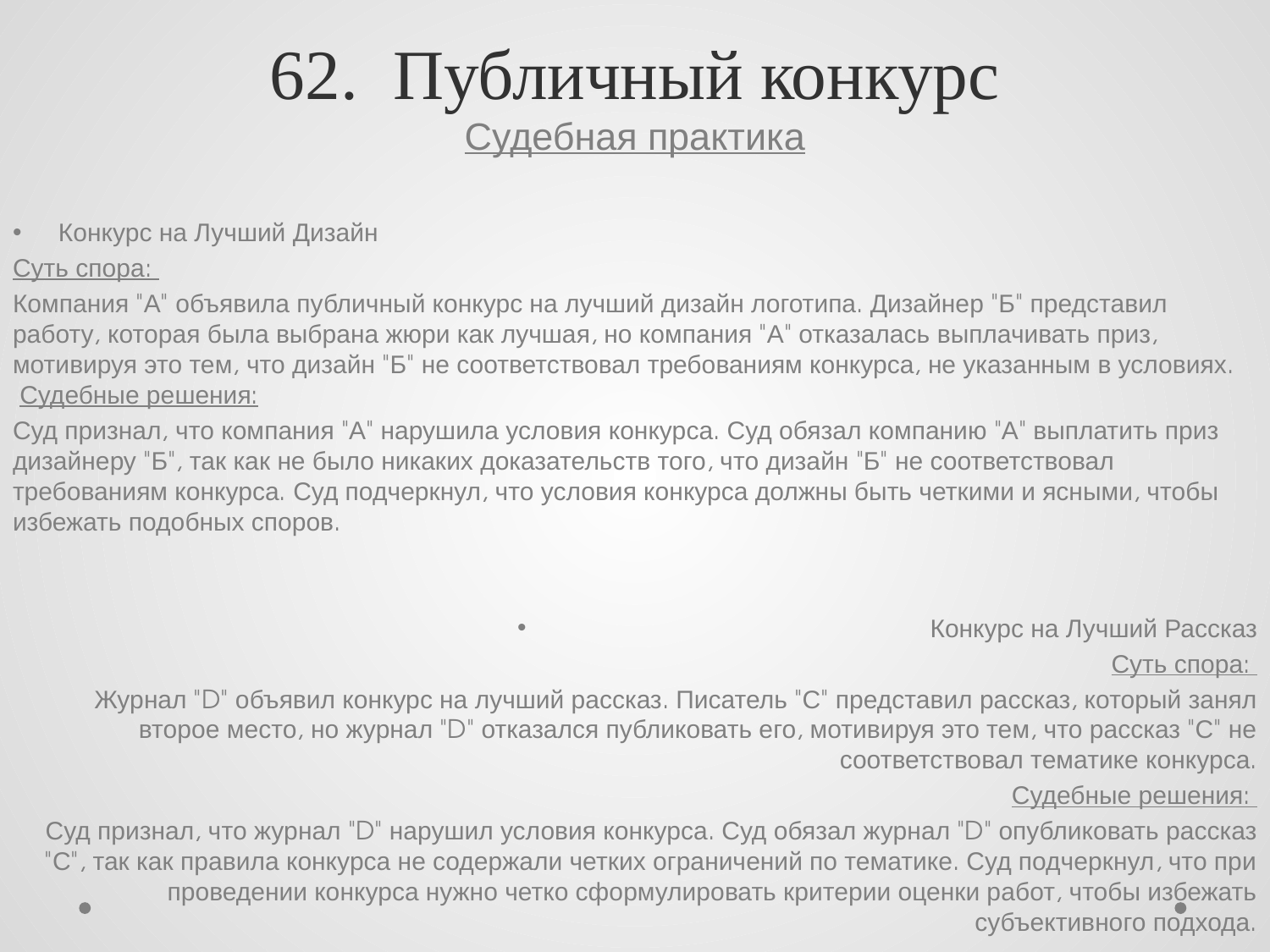

# 62.  Публичный конкурс
Судебная практика

Конкурс на Лучший Дизайн
Суть спора:
Компания "А" объявила публичный конкурс на лучший дизайн логотипа. Дизайнер "Б" представил работу, которая была выбрана жюри как лучшая, но компания "А" отказалась выплачивать приз, мотивируя это тем, что дизайн "Б" не соответствовал требованиям конкурса, не указанным в условиях.
 Судебные решения:
Суд признал, что компания "А" нарушила условия конкурса. Суд обязал компанию "А" выплатить приз дизайнеру "Б", так как не было никаких доказательств того, что дизайн "Б" не соответствовал требованиям конкурса. Суд подчеркнул, что условия конкурса должны быть четкими и ясными, чтобы избежать подобных споров.

Конкурс на Лучший Рассказ
Суть спора:
Журнал "D" объявил конкурс на лучший рассказ. Писатель "С" представил рассказ, который занял второе место, но журнал "D" отказался публиковать его, мотивируя это тем, что рассказ "С" не соответствовал тематике конкурса.
Судебные решения:
Суд признал, что журнал "D" нарушил условия конкурса. Суд обязал журнал "D" опубликовать рассказ "С", так как правила конкурса не содержали четких ограничений по тематике. Суд подчеркнул, что при проведении конкурса нужно четко сформулировать критерии оценки работ, чтобы избежать субъективного подхода.